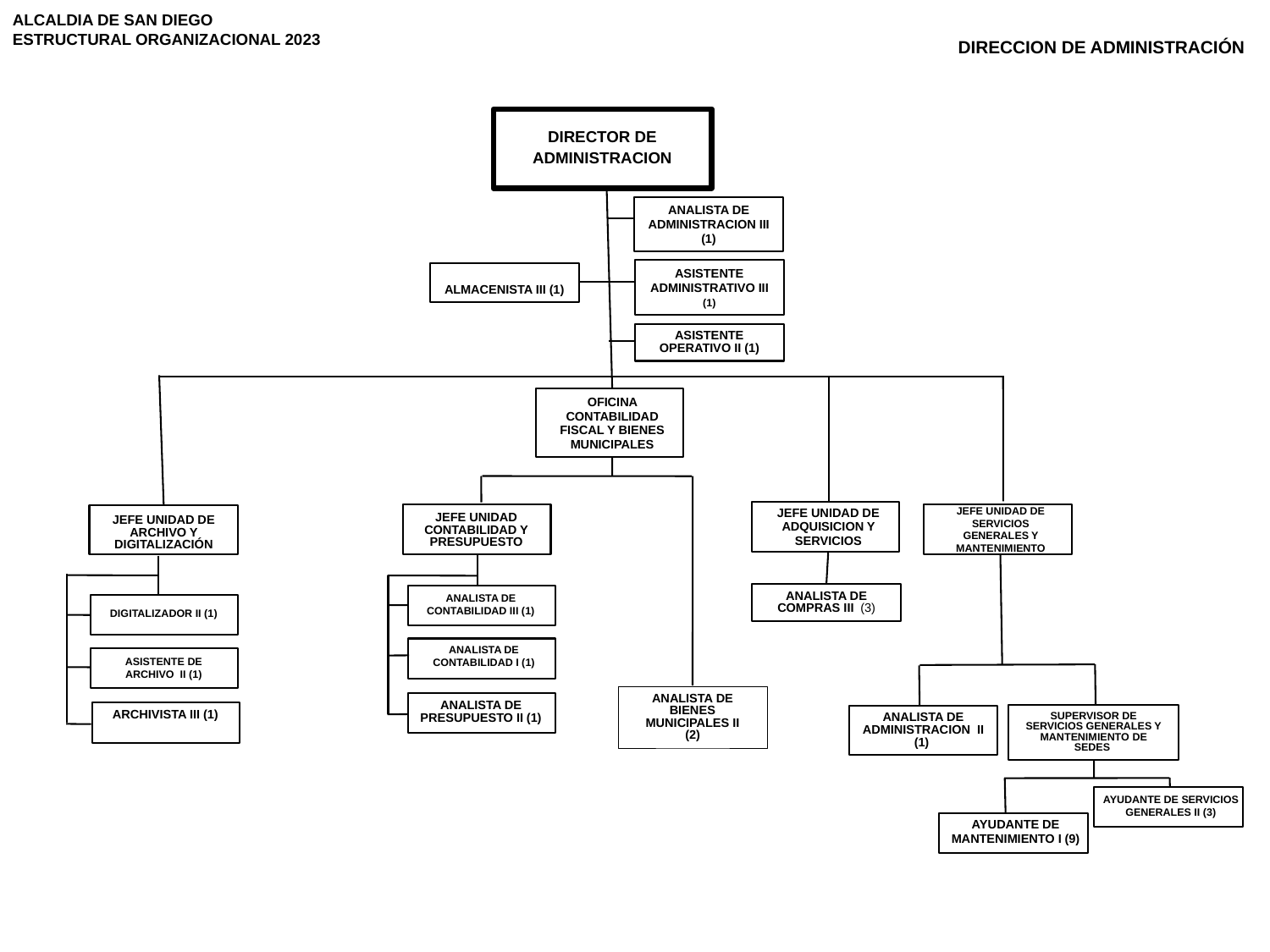

ALCALDIA DE SAN DIEGO
ESTRUCTURAL ORGANIZACIONAL 2023
DIRECCION DE ADMINISTRACIÓN

DIRECTOR DE ADMINISTRACION
ANALISTA DE ADMINISTRACION III (1)
ASISTENTE ADMINISTRATIVO III (1)
ALMACENISTA III (1)
ASISTENTE OPERATIVO II (1)
JEFE UNIDAD DE ADQUISICION Y SERVICIOS

ANALISTA DE COMPRAS III  (3)

OFICINA CONTABILIDAD FISCAL Y BIENES MUNICIPALES
JEFE UNIDAD DE SERVICIOS GENERALES Y MANTENIMIENTO

JEFE UNIDAD CONTABILIDAD Y PRESUPUESTO
JEFE UNIDAD DE ARCHIVO Y DIGITALIZACIÓN

ANALISTA DE CONTABILIDAD III (1)

DIGITALIZADOR II (1)
ANALISTA DE CONTABILIDAD I (1)

ASISTENTE DE ARCHIVO  II (1)
ANALISTA DE BIENES MUNICIPALES II
(2)

ANALISTA DE PRESUPUESTO II (1)

ARCHIVISTA III (1)
SUPERVISOR DE SERVICIOS GENERALES Y MANTENIMIENTO DE SEDES
ANALISTA DE ADMINISTRACION  II (1)
AYUDANTE DE SERVICIOS GENERALES II (3)

AYUDANTE DE MANTENIMIENTO I (9)